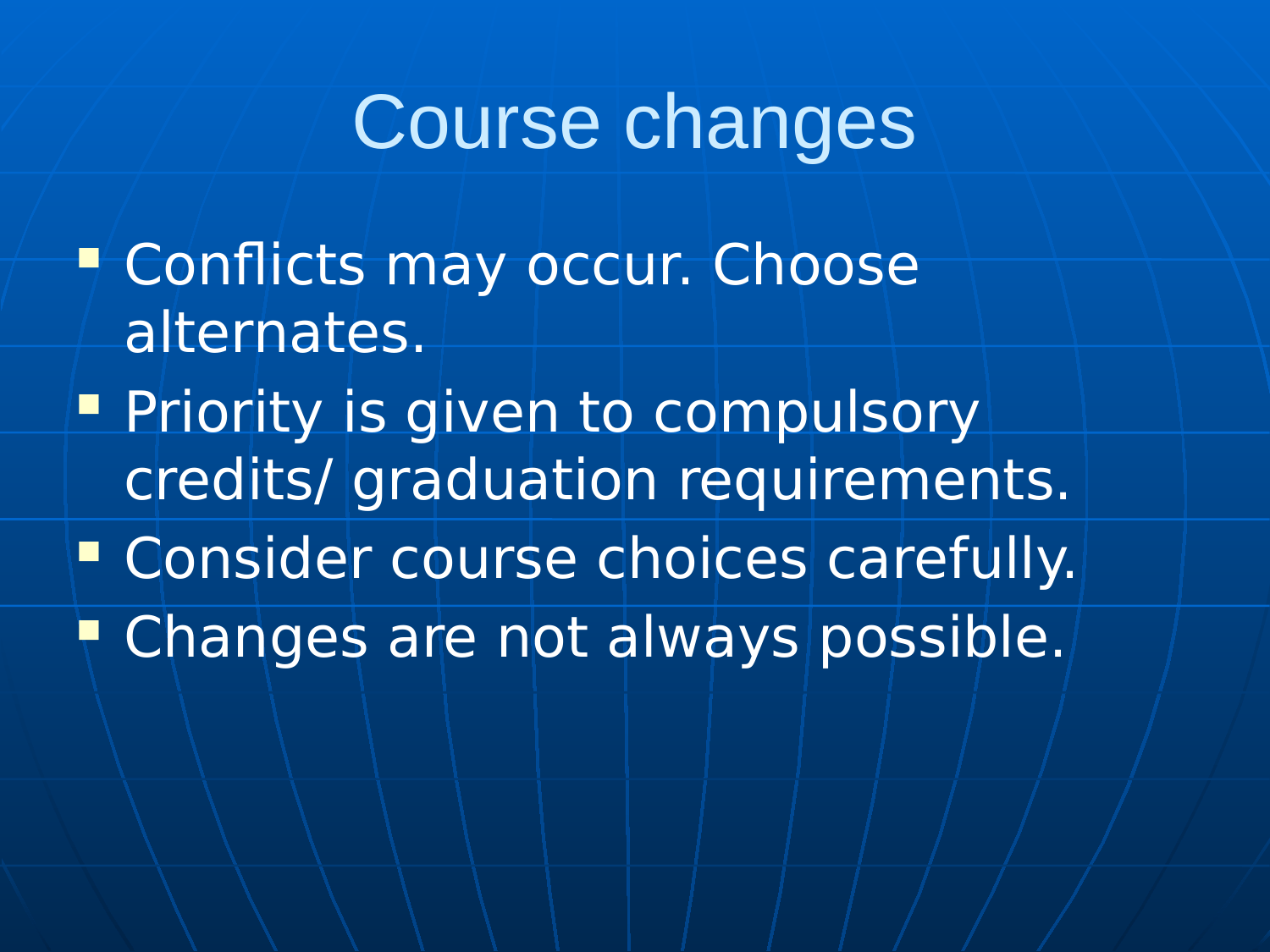

# Course changes
Conflicts may occur. Choose alternates.
Priority is given to compulsory credits/ graduation requirements.
Consider course choices carefully.
Changes are not always possible.